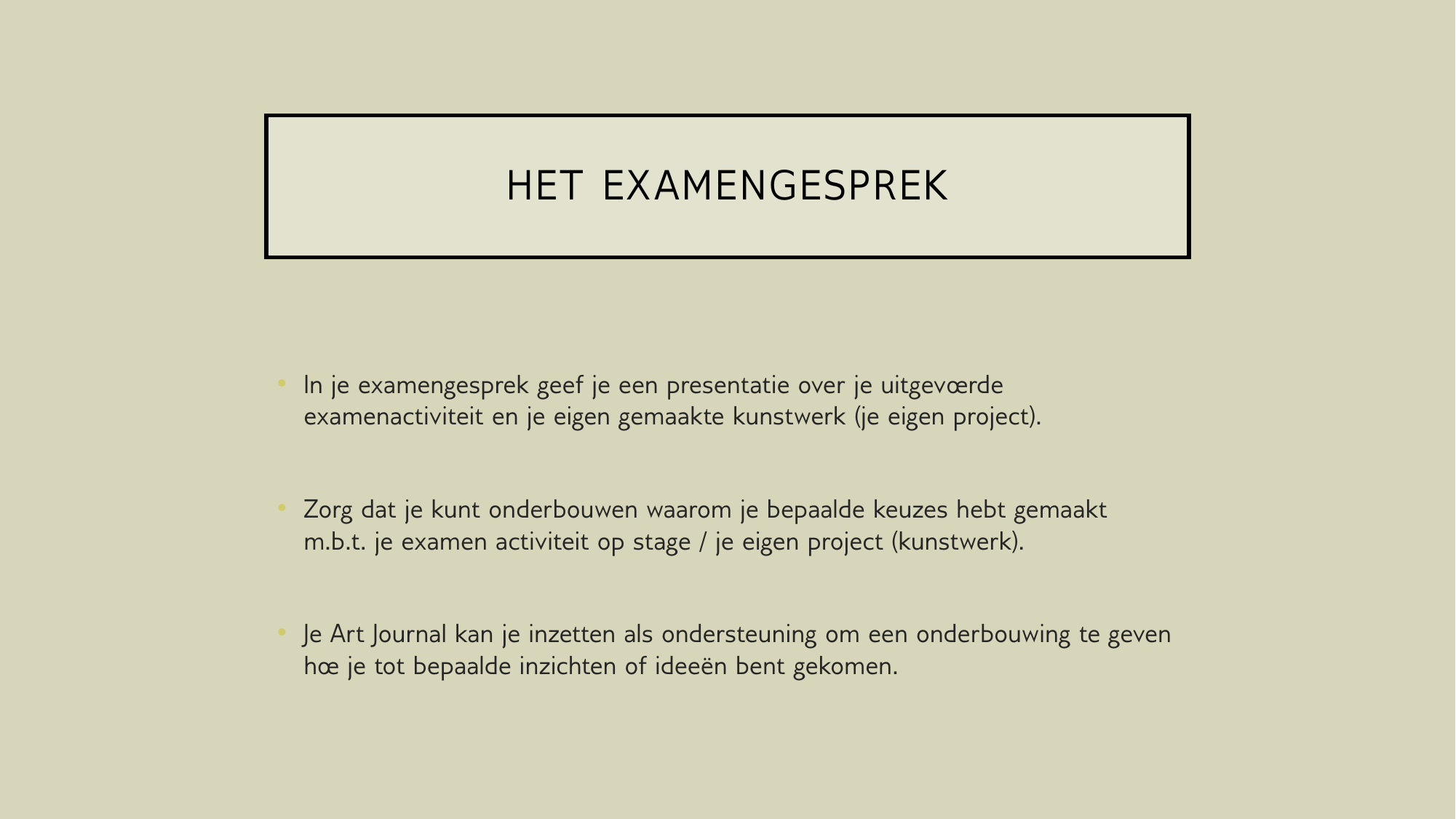

# Het examengesprek

In je examengesprek geef je een presentatie over je uitgevoerde examenactiviteit en je eigen gemaakte kunstwerk (je eigen project).

Zorg dat je kunt onderbouwen waarom je bepaalde keuzes hebt gemaakt m.b.t. je examen activiteit op stage / je eigen project (kunstwerk).

Je Art Journal kan je inzetten als ondersteuning om een onderbouwing te geven hoe je tot bepaalde inzichten of ideeën bent gekomen.